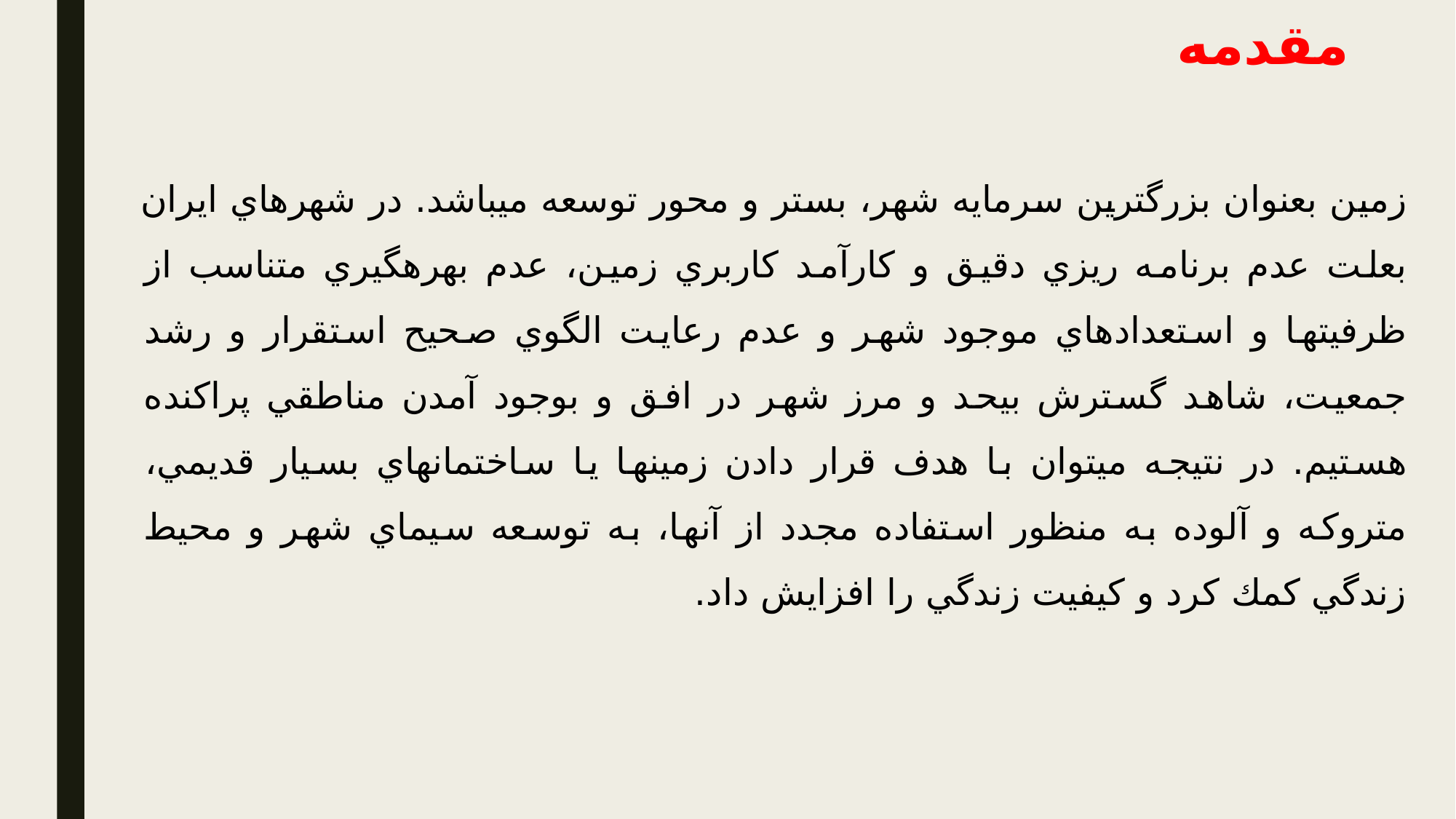

# مقدمه
زمين بعنوان بزرگترين سرمايه شهر، بستر و محور توسعه ميباشد. در شهرهاي ايران بعلت عدم برنامه ريزي دقيق و كارآمد كاربري زمين، عدم بهرهگيري متناسب از ظرفيتها و استعدادهاي موجود شهر و عدم رعايت الگوي صحيح استقرار و رشد جمعيت، شاهد گسترش بيحد و مرز شهر در افق و بوجود آمدن مناطقي پراكنده هستيم. در نتيجه ميتوان با هدف قرار دادن زمينها يا ساختمانهاي بسيار قديمي، متروكه و آلوده به منظور استفاده مجدد از آنها، به توسعه سيماي شهر و محيط زندگي كمك كرد و كيفيت زندگي را افزايش داد.